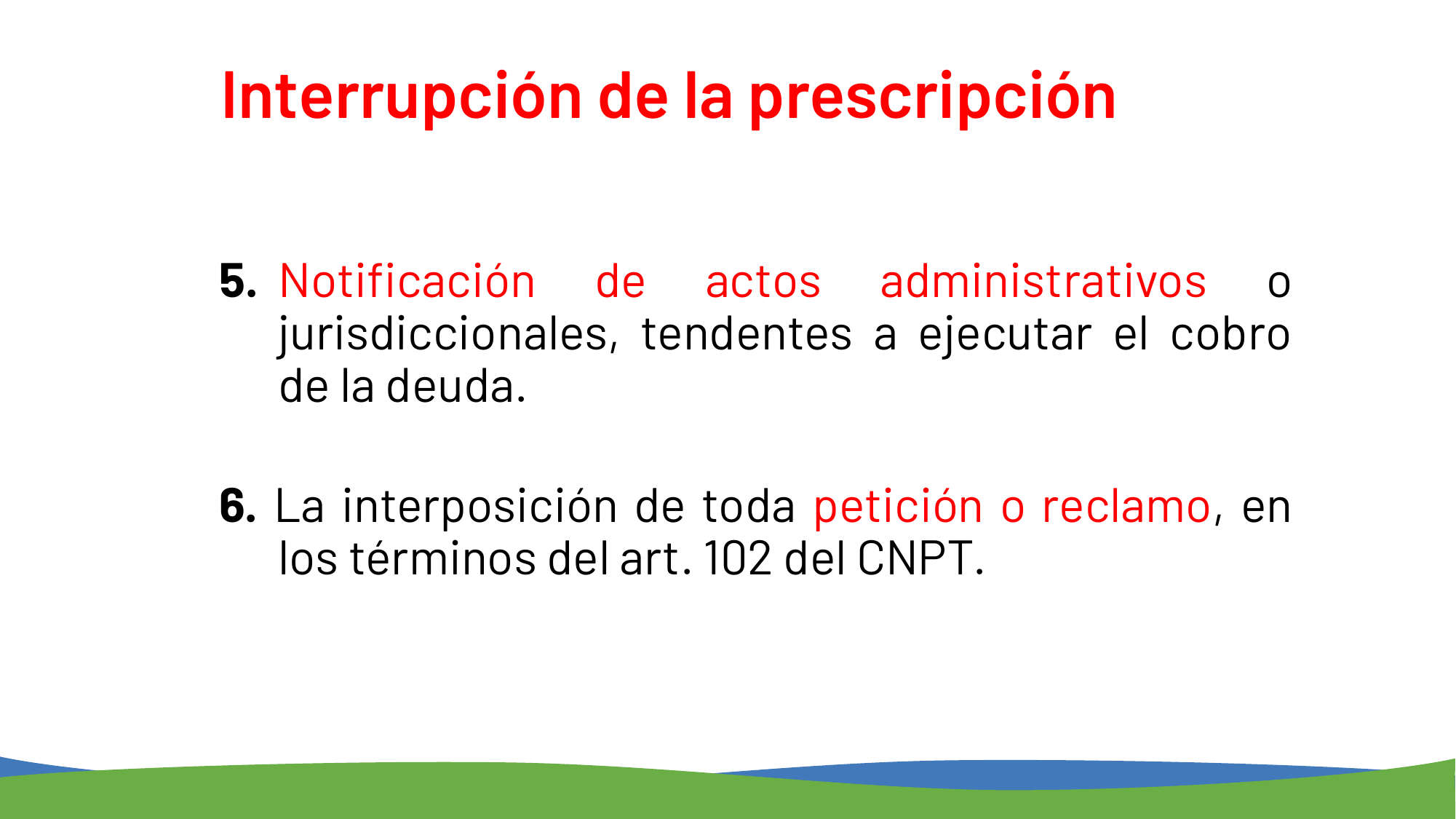

# Interrupción de la prescripción

5.	Notificación de actos administrativos o jurisdiccionales, tendentes a ejecutar el cobro de la deuda.

6. La interposición de toda petición o reclamo, en los términos del art. 102 del CNPT.